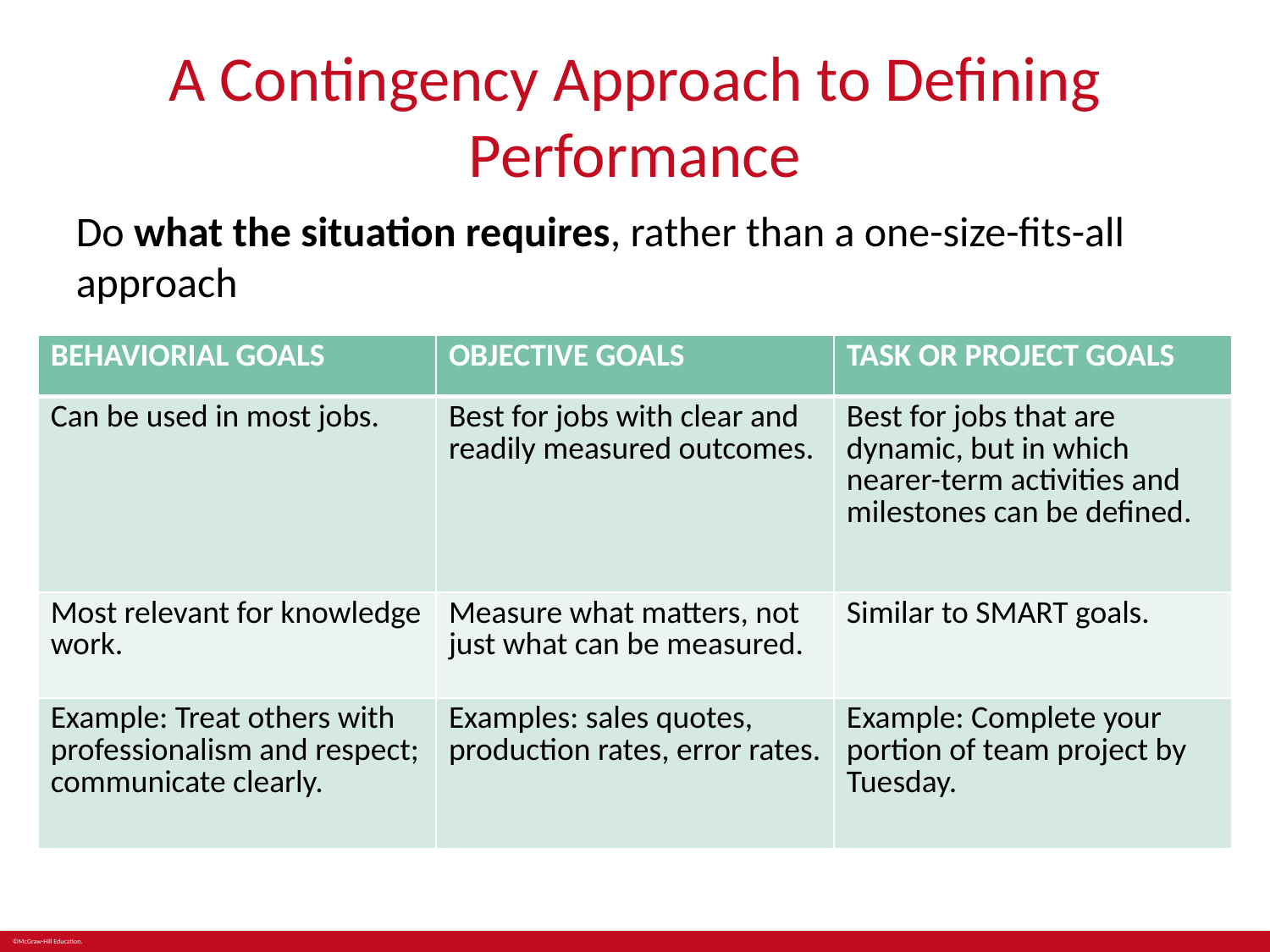

# A Contingency Approach to Defining Performance
Do what the situation requires, rather than a one-size-fits-all approach

| BEHAVIORIAL GOALS | OBJECTIVE GOALS | TASK OR PROJECT GOALS |
| --- | --- | --- |
| Can be used in most jobs. | Best for jobs with clear and readily measured outcomes. | Best for jobs that are dynamic, but in which nearer-term activities and milestones can be defined. |
| Most relevant for knowledge work. | Measure what matters, not just what can be measured. | Similar to SMART goals. |
| Example: Treat others with professionalism and respect; communicate clearly. | Examples: sales quotes, production rates, error rates. | Example: Complete your portion of team project by Tuesday. |